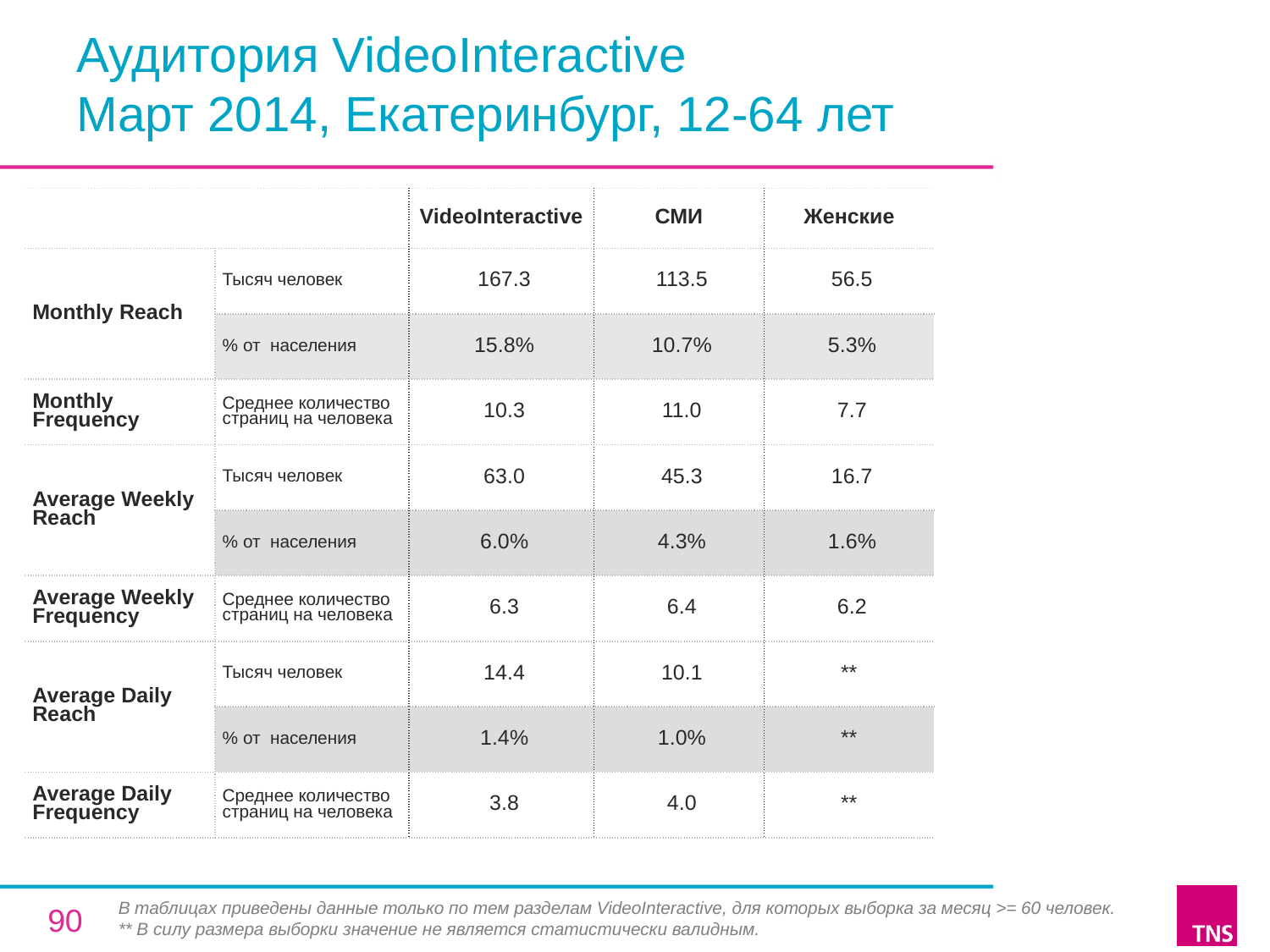

# Аудитория VideoInteractive Март 2014, Екатеринбург, 12-64 лет
|  |  | VideoInteractive | СМИ | Женские |
| --- | --- | --- | --- | --- |
| Monthly Reach | Тысяч человек | 167.3 | 113.5 | 56.5 |
|  | % от населения | 15.8% | 10.7% | 5.3% |
| Monthly Frequency | Среднее количество страниц на человека | 10.3 | 11.0 | 7.7 |
| Average Weekly Reach | Тысяч человек | 63.0 | 45.3 | 16.7 |
|  | % от населения | 6.0% | 4.3% | 1.6% |
| Average Weekly Frequency | Среднее количество страниц на человека | 6.3 | 6.4 | 6.2 |
| Average Daily Reach | Тысяч человек | 14.4 | 10.1 | \*\* |
|  | % от населения | 1.4% | 1.0% | \*\* |
| Average Daily Frequency | Среднее количество страниц на человека | 3.8 | 4.0 | \*\* |
В таблицах приведены данные только по тем разделам VideoInteractive, для которых выборка за месяц >= 60 человек.
** В силу размера выборки значение не является статистически валидным.
90